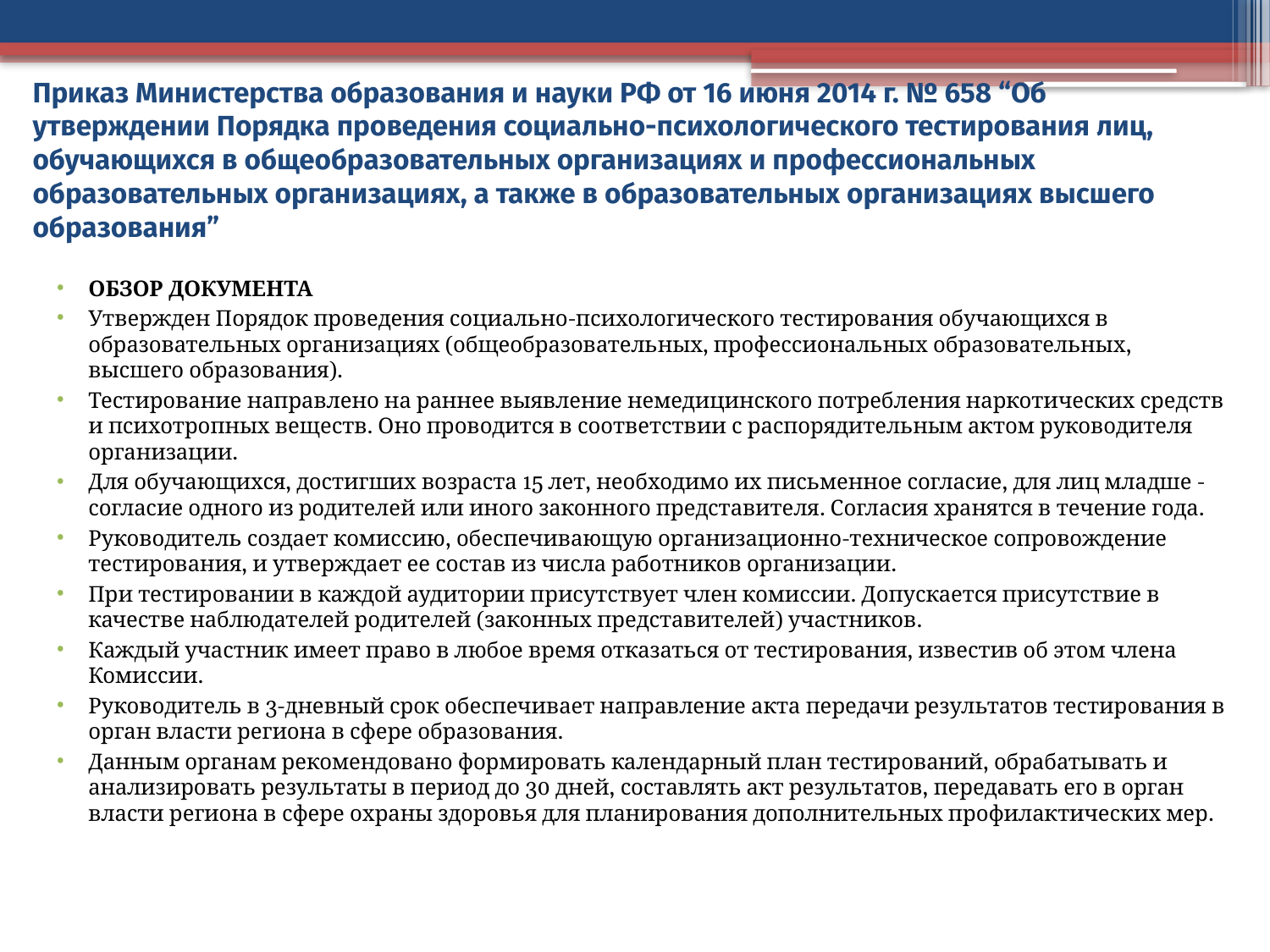

# Приказ Министерства образования и науки РФ от 16 июня 2014 г. № 658 “Об утверждении Порядка проведения социально-психологического тестирования лиц, обучающихся в общеобразовательных организациях и профессиональных образовательных организациях, а также в образовательных организациях высшего образования”

ОБЗОР ДОКУМЕНТА
Утвержден Порядок проведения социально-психологического тестирования обучающихся в образовательных организациях (общеобразовательных, профессиональных образовательных, высшего образования).
Тестирование направлено на раннее выявление немедицинского потребления наркотических средств и психотропных веществ. Оно проводится в соответствии с распорядительным актом руководителя организации.
Для обучающихся, достигших возраста 15 лет, необходимо их письменное согласие, для лиц младше - согласие одного из родителей или иного законного представителя. Согласия хранятся в течение года.
Руководитель создает комиссию, обеспечивающую организационно-техническое сопровождение тестирования, и утверждает ее состав из числа работников организации.
При тестировании в каждой аудитории присутствует член комиссии. Допускается присутствие в качестве наблюдателей родителей (законных представителей) участников.
Каждый участник имеет право в любое время отказаться от тестирования, известив об этом члена Комиссии.
Руководитель в 3-дневный срок обеспечивает направление акта передачи результатов тестирования в орган власти региона в сфере образования.
Данным органам рекомендовано формировать календарный план тестирований, обрабатывать и анализировать результаты в период до 30 дней, составлять акт результатов, передавать его в орган власти региона в сфере охраны здоровья для планирования дополнительных профилактических мер.